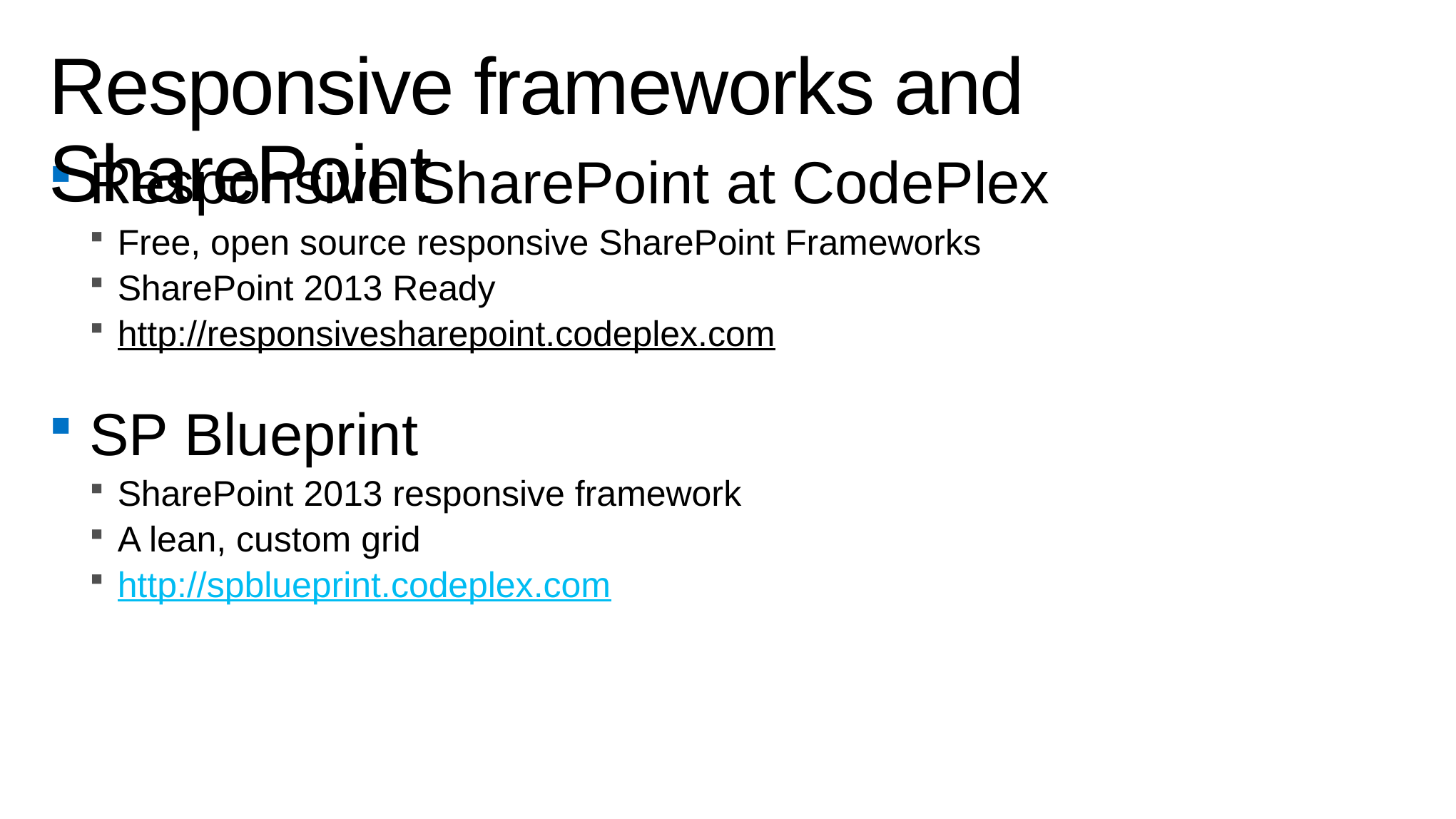

# Responsive frameworks and SharePoint
Responsive SharePoint at CodePlex
Free, open source responsive SharePoint Frameworks
SharePoint 2013 Ready
http://responsivesharepoint.codeplex.com
SP Blueprint
SharePoint 2013 responsive framework
A lean, custom grid
http://spblueprint.codeplex.com